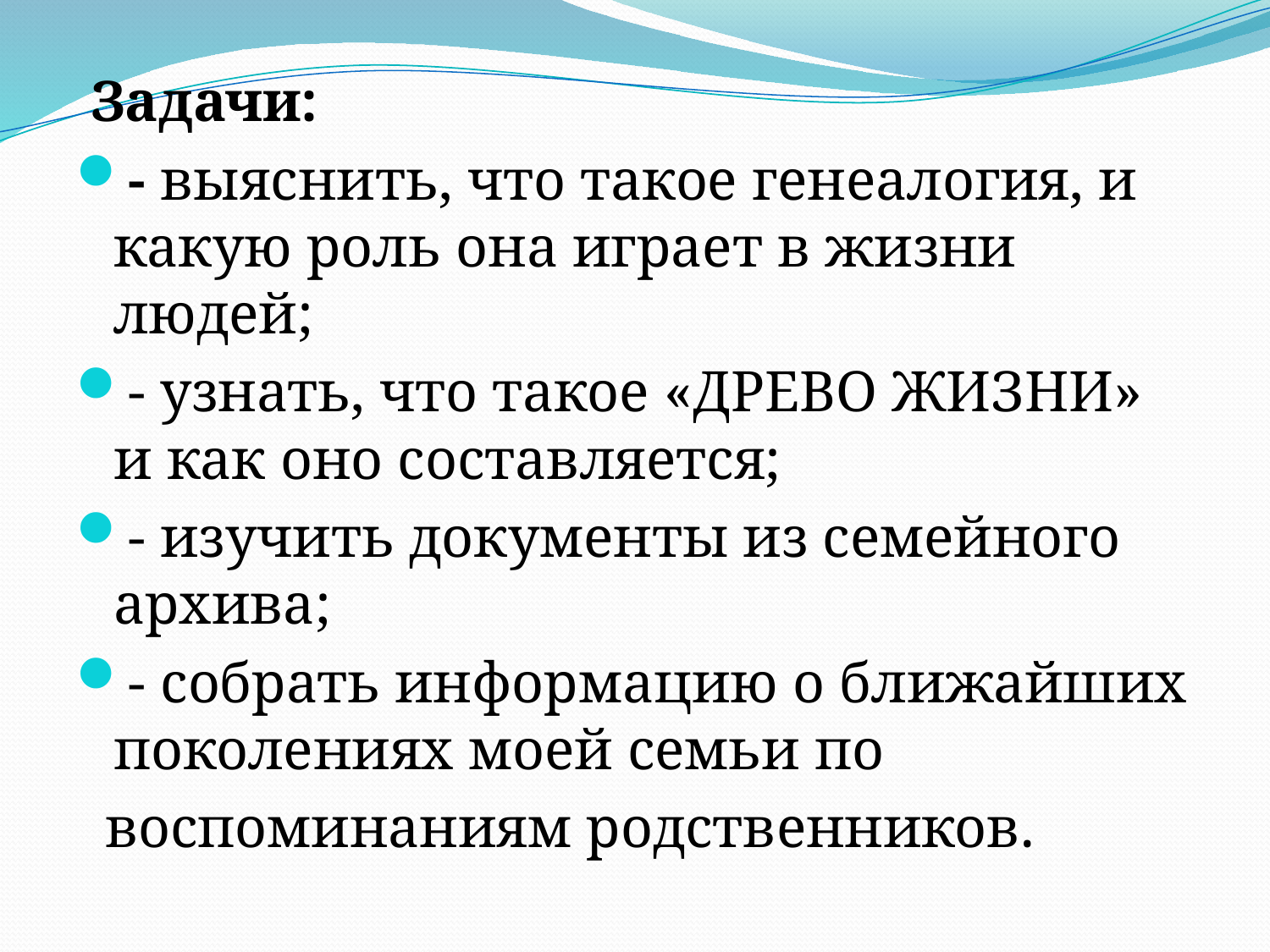

Задачи:
- выяснить, что такое генеалогия, и какую роль она играет в жизни людей;
- узнать, что такое «ДРЕВО ЖИЗНИ» и как оно составляется;
- изучить документы из семейного архива;
- собрать информацию о ближайших поколениях моей семьи по
  воспоминаниям родственников.